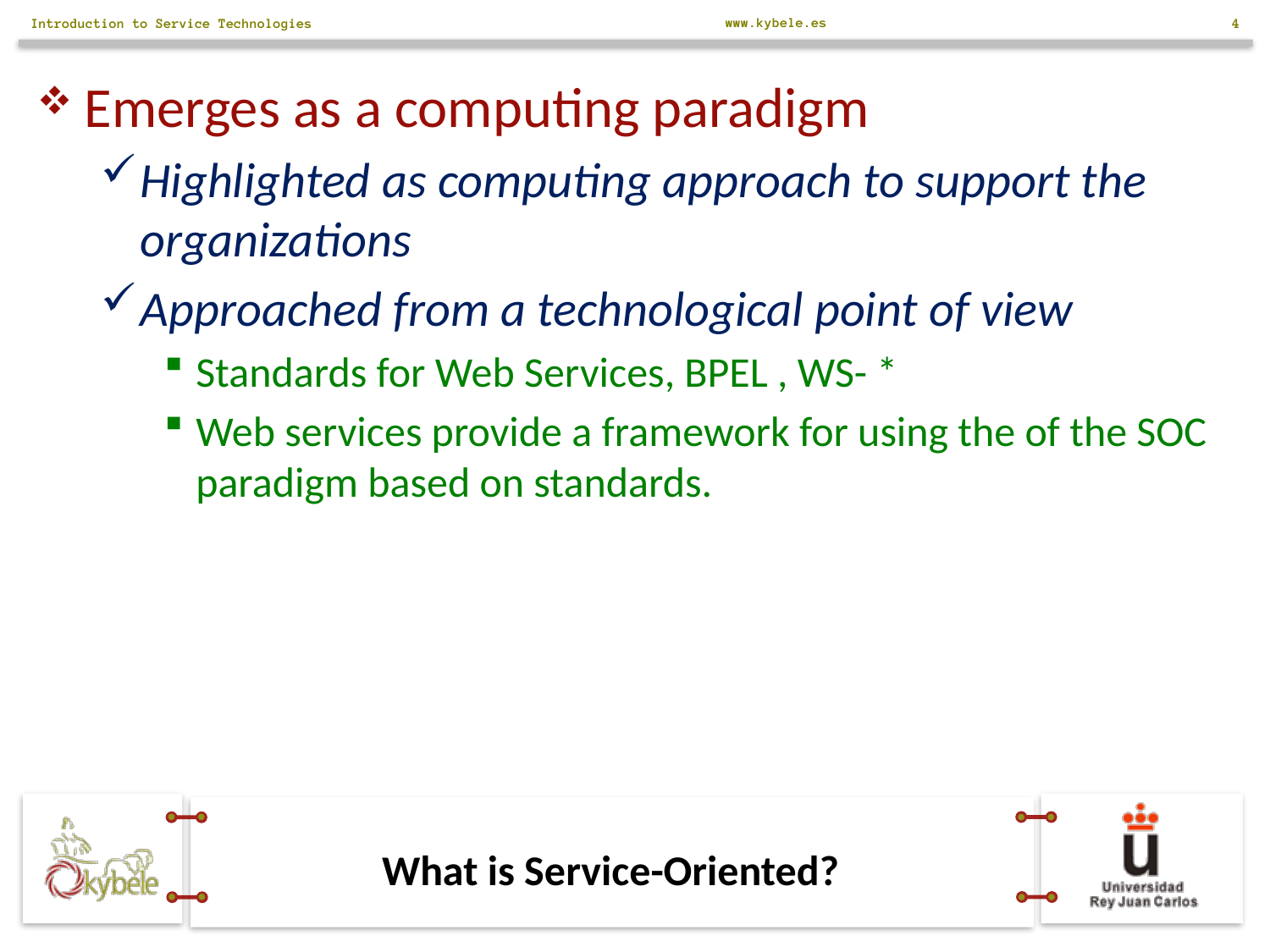

Introduction to Service Technologies
4
Emerges as a computing paradigm
Highlighted as computing approach to support the organizations
Approached from a technological point of view
Standards for Web Services, BPEL , WS- *
Web services provide a framework for using the of the SOC paradigm based on standards.
# What is Service-Oriented?